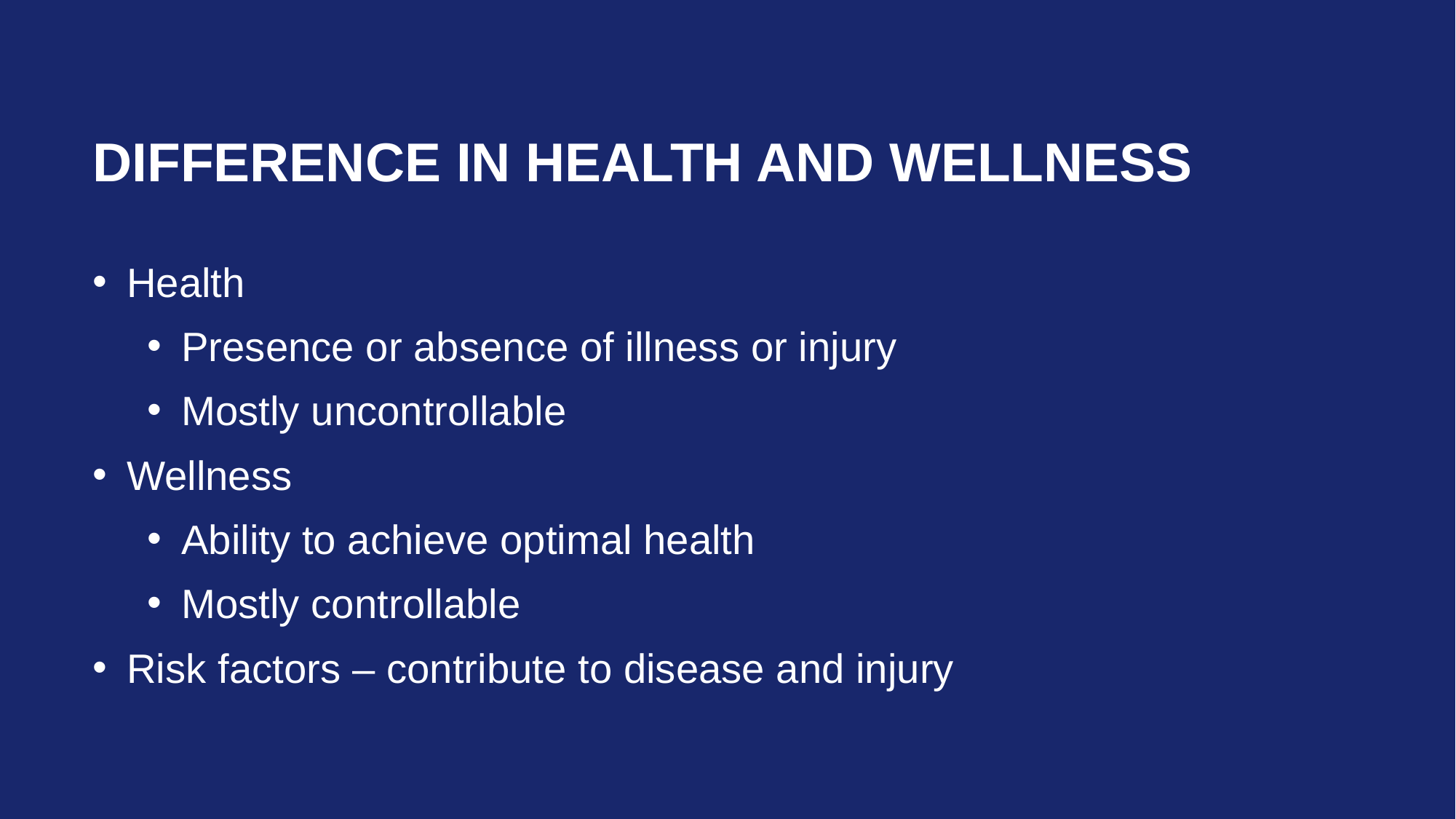

# Difference in Health and Wellness
Health
Presence or absence of illness or injury
Mostly uncontrollable
Wellness
Ability to achieve optimal health
Mostly controllable
Risk factors – contribute to disease and injury